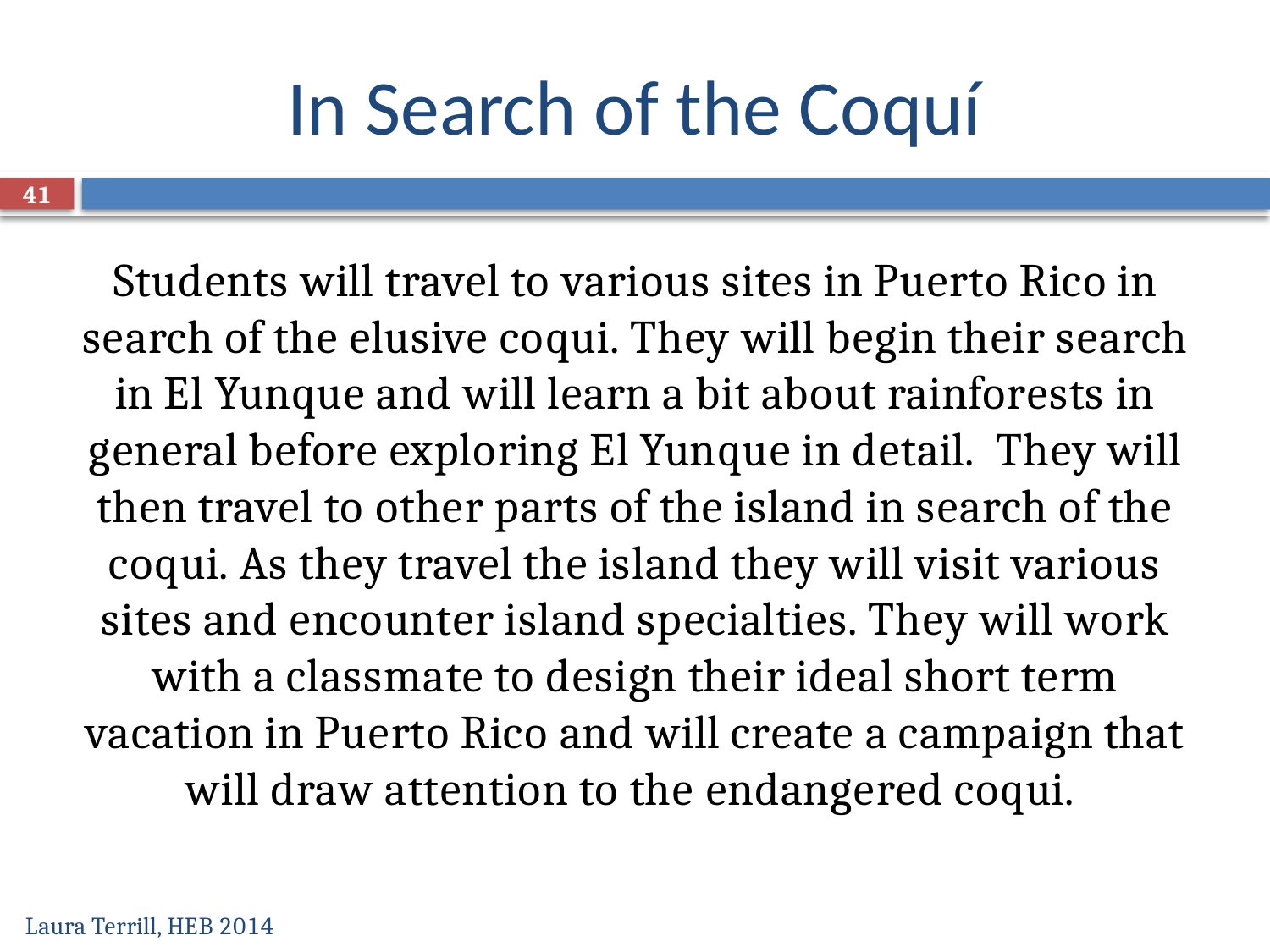

# In Search of the Coquí
41
Students will travel to various sites in Puerto Rico in search of the elusive coqui. They will begin their search in El Yunque and will learn a bit about rainforests in general before exploring El Yunque in detail.  They will then travel to other parts of the island in search of the coqui. As they travel the island they will visit various sites and encounter island specialties. They will work with a classmate to design their ideal short term vacation in Puerto Rico and will create a campaign that will draw attention to the endangered coqui.

Laura Terrill, HEB 2014